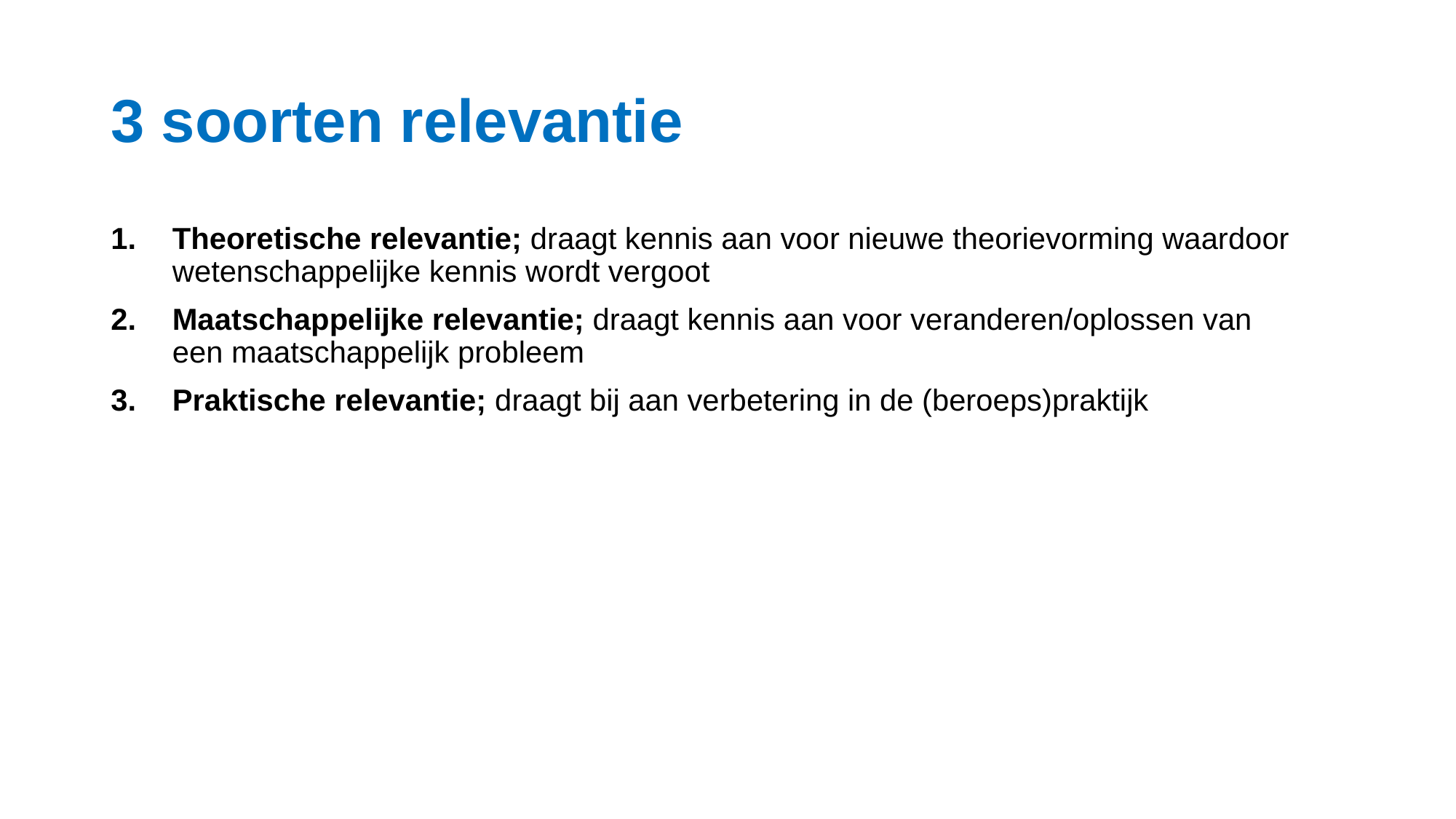

# 3 soorten relevantie
Theoretische relevantie; draagt kennis aan voor nieuwe theorievorming waardoor wetenschappelijke kennis wordt vergoot
Maatschappelijke relevantie; draagt kennis aan voor veranderen/oplossen van een maatschappelijk probleem
Praktische relevantie; draagt bij aan verbetering in de (beroeps)praktijk